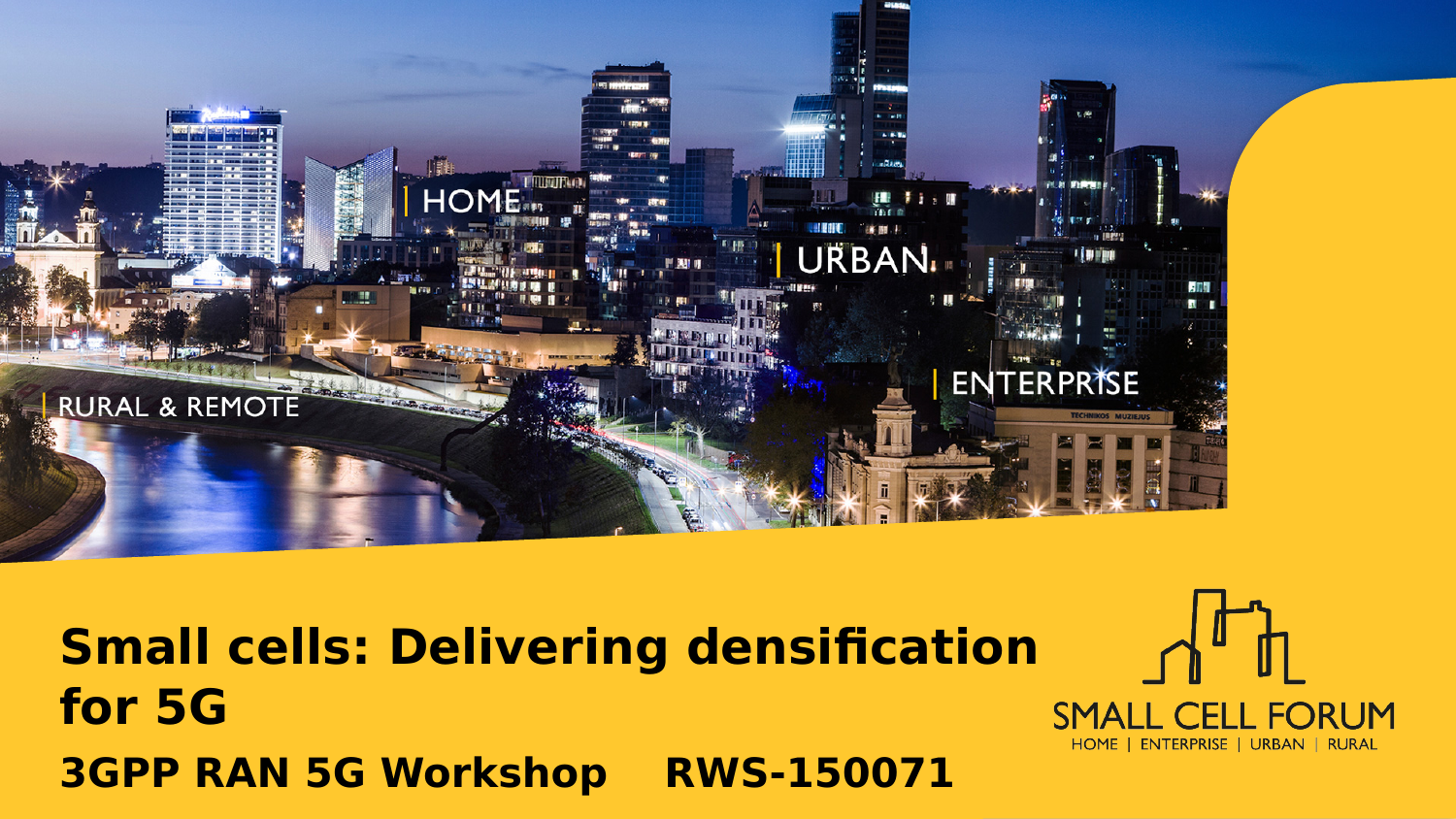

# Small cells: Delivering densification for 5G 3GPP RAN 5G Workshop    RWS-150071